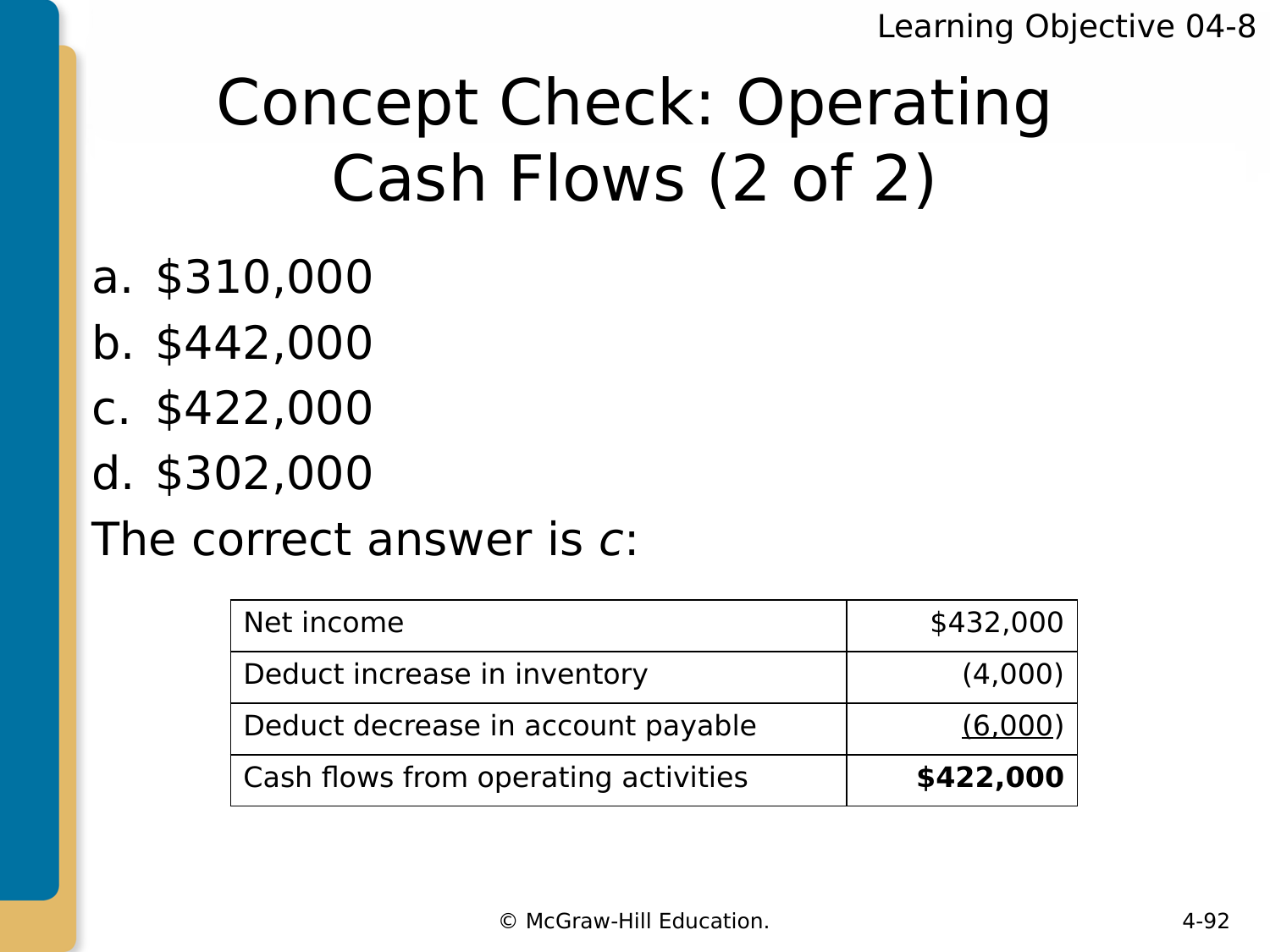

Learning Objective 04-8
# Concept Check: Operating Cash Flows (2 of 2)
$310,000
$442,000
$422,000
$302,000
The correct answer is c:

| Net income | $432,000 |
| --- | --- |
| Deduct increase in inventory | (4,000) |
| Deduct decrease in account payable | (6,000) |
| Cash flows from operating activities | $422,000 |